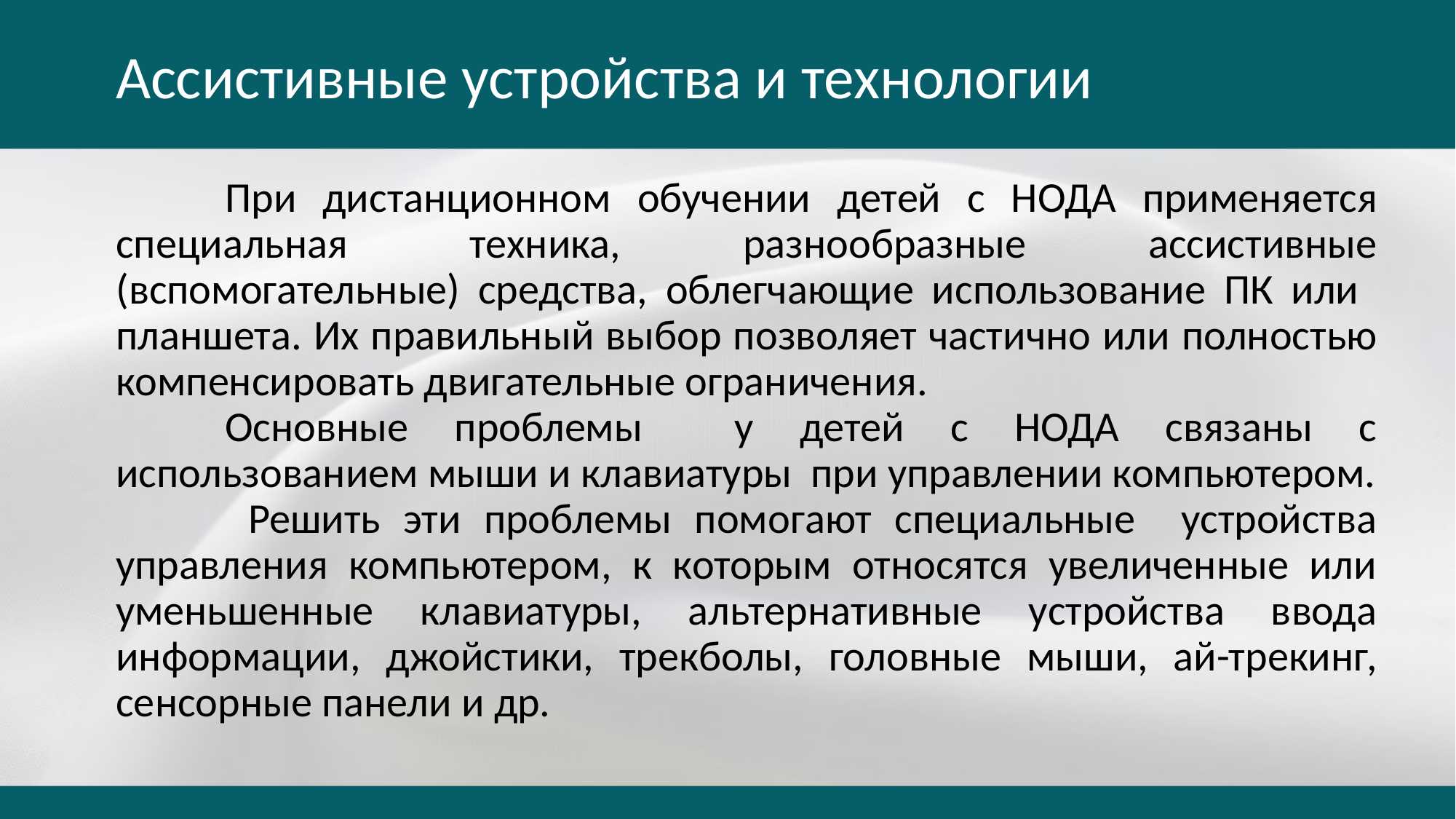

# Ассистивные устройства и технологии

	При дистанционном обучении детей с НОДА применяется специальная техника, разнообразные ассистивные (вспомогательные) средства, облегчающие использование ПК или  планшета. Их правильный выбор позволяет частично или полностью компенси­ровать двигательные ограничения.
	Основные проблемы  у детей с НОДА связаны с использованием мыши и клавиатуры  при управлении компьютером.
	 Решить эти проблемы помогают специальные  устройства управления компьютером, к которым относятся увеличенные или уменьшенные клавиатуры, альтернативные устройства ввода информации, джойстики, трекболы, го­ловные мыши, ай-трекинг, сенсорные панели и др.